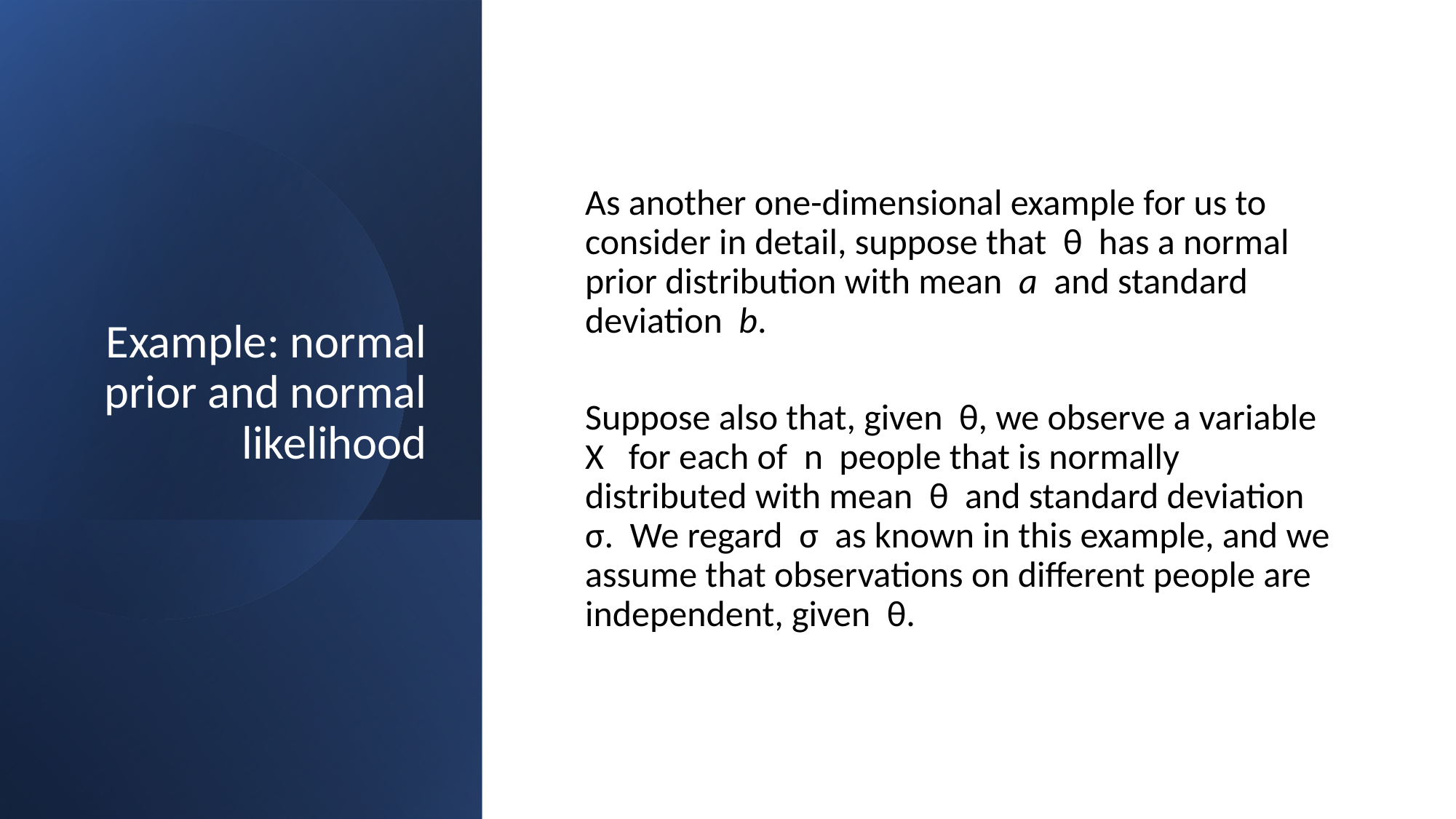

# Example: normal prior and normal likelihood
As another one-dimensional example for us to consider in detail, suppose that  θ  has a normal prior distribution with mean  a  and standard deviation  b.

Suppose also that, given  θ, we observe a variable  X   for each of  n  people that is normally distributed with mean  θ  and standard deviation  σ.  We regard  σ  as known in this example, and we assume that observations on different people are independent, given  θ.